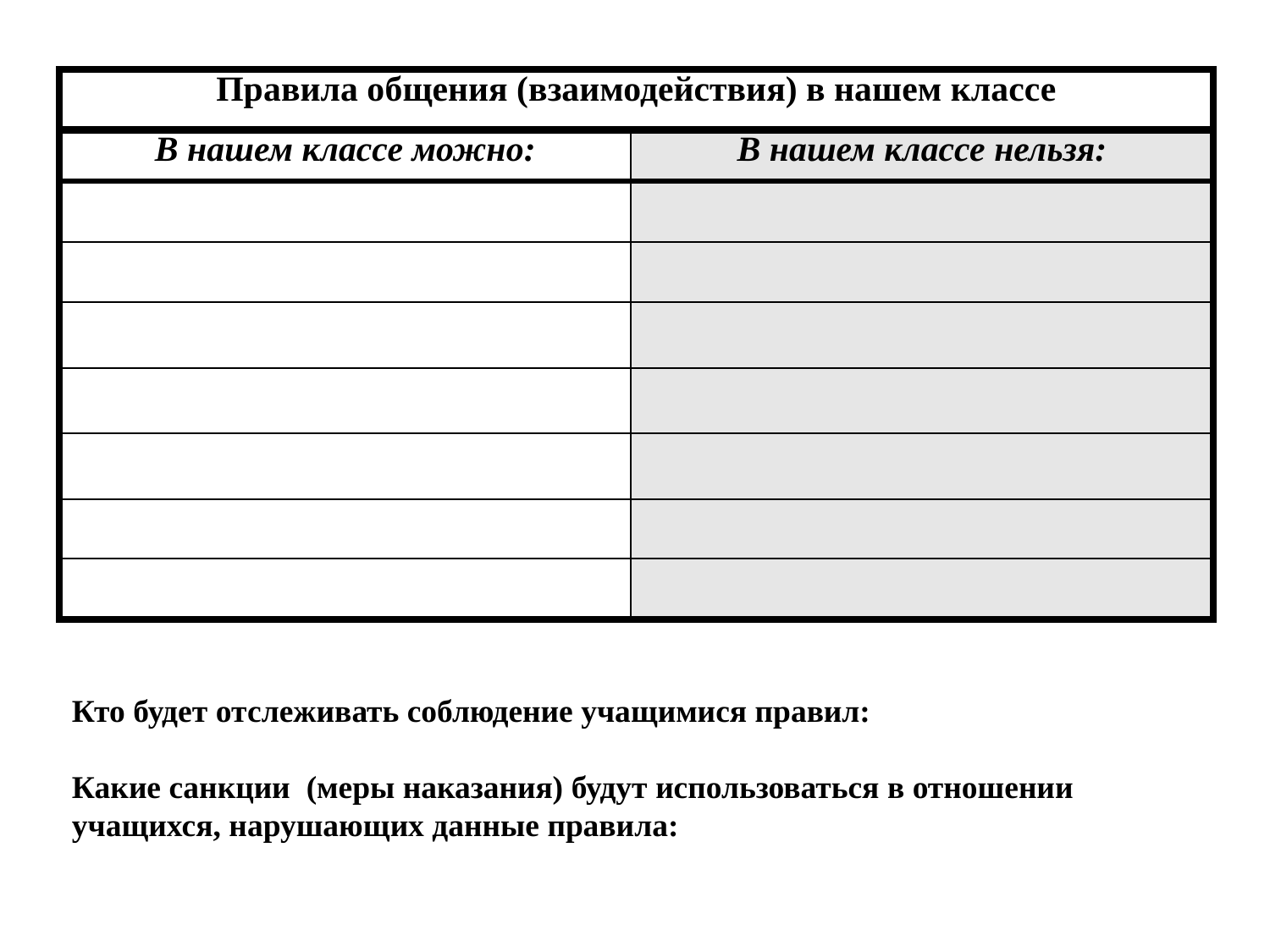

| Правила общения (взаимодействия) в нашем классе |  |
| --- | --- |
| В нашем классе можно: | В нашем классе нельзя: |
|  |  |
|  |  |
|  |  |
|  |  |
|  |  |
|  |  |
|  |  |
Кто будет отслеживать соблюдение учащимися правил:

Какие санкции  (меры наказания) будут использоваться в отношении учащихся, нарушающих данные правила: